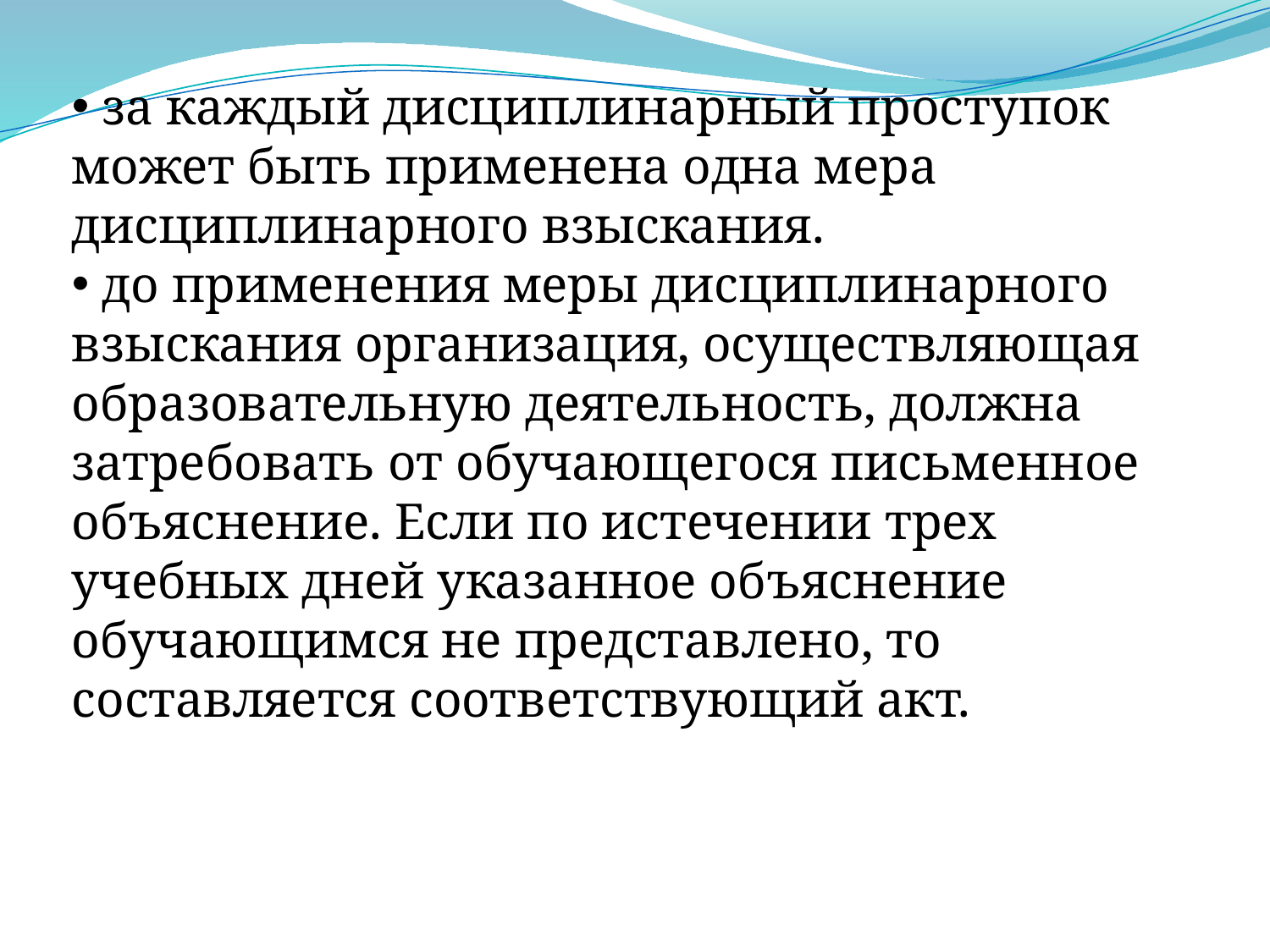

за каждый дисциплинарный проступок может быть применена одна мера дисциплинарного взыскания.
 до применения меры дисциплинарного взыскания организация, осуществляющая образовательную деятельность, должна затребовать от обучающегося письменное объяснение. Если по истечении трех учебных дней указанное объяснение обучающимся не представлено, то составляется соответствующий акт.